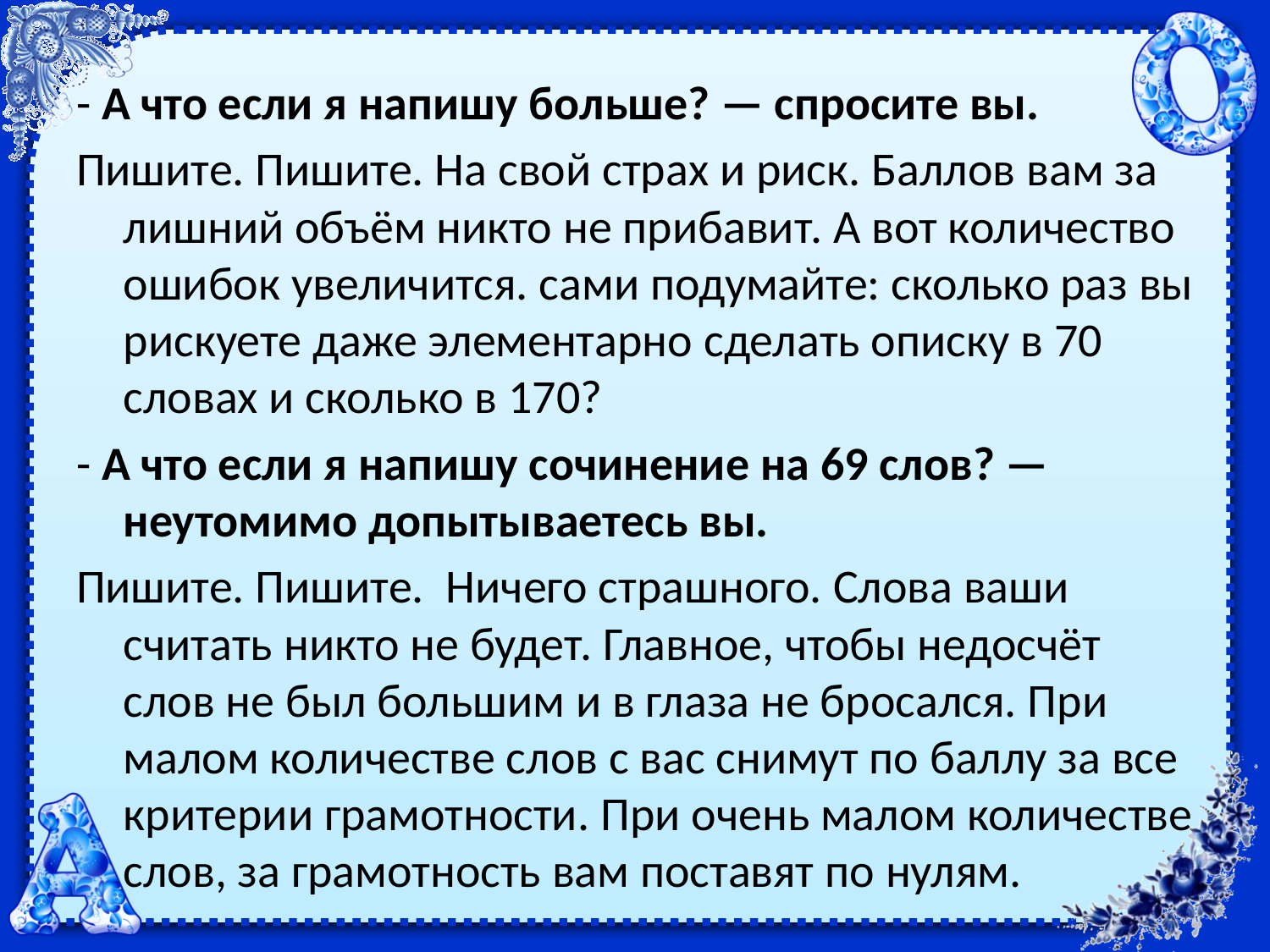

- А что если я напишу больше? — спросите вы.
Пишите. Пишите. На свой страх и риск. Баллов вам за лишний объём никто не прибавит. А вот количество ошибок увеличится. сами подумайте: сколько раз вы рискуете даже элементарно сделать описку в 70 словах и сколько в 170?
- А что если я напишу сочинение на 69 слов? — неутомимо допытываетесь вы.
Пишите. Пишите.  Ничего страшного. Слова ваши считать никто не будет. Главное, чтобы недосчёт слов не был большим и в глаза не бросался. При малом количестве слов с вас снимут по баллу за все критерии грамотности. При очень малом количестве слов, за грамотность вам поставят по нулям.